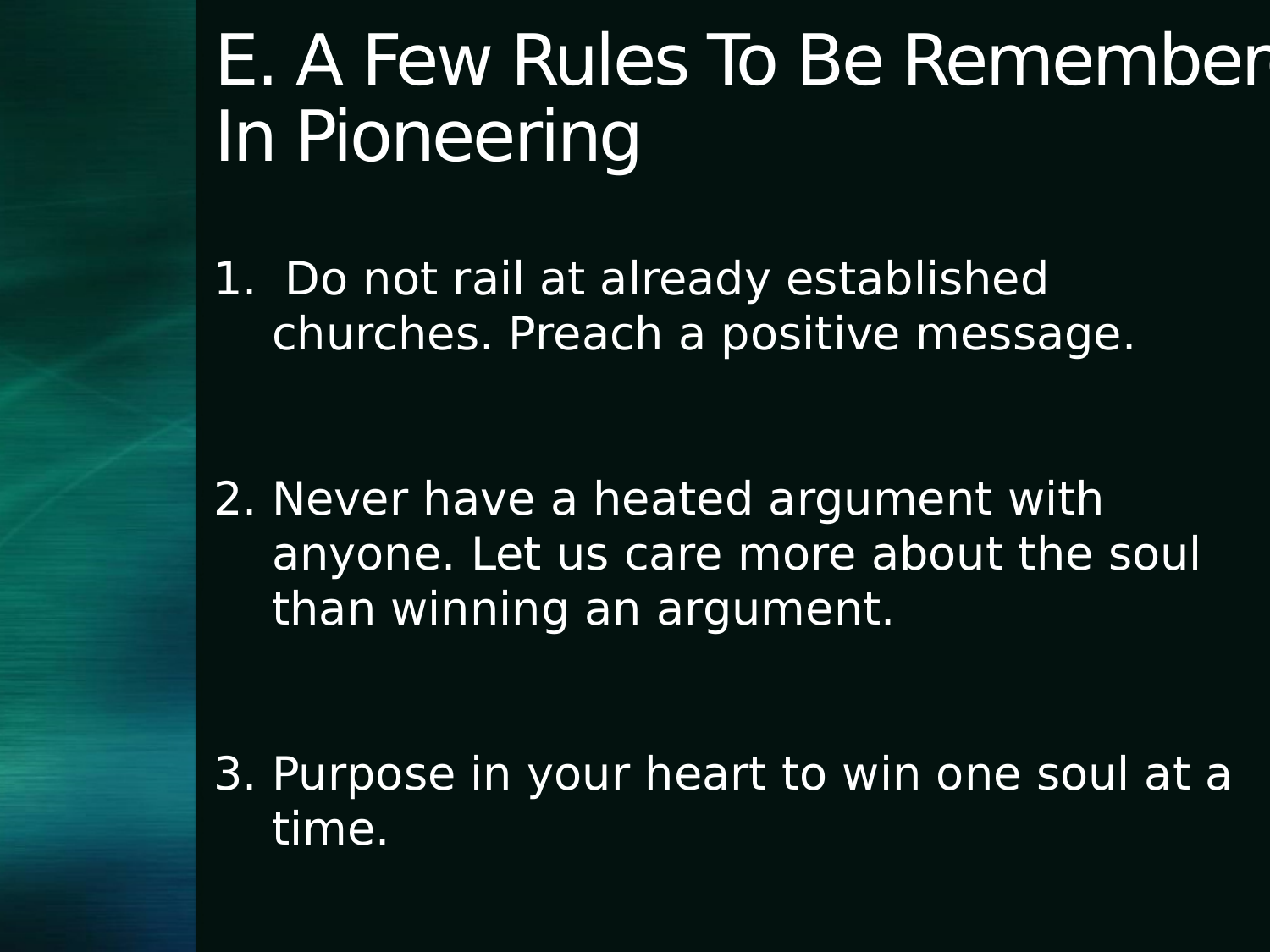

# E. A Few Rules To Be Remembered In Pioneering
Do not rail at already established
    churches. Preach a positive message.

2. Never have a heated argument with
    anyone. Let us care more about the soul
    than winning an argument.

3. Purpose in your heart to win one soul at a
    time.